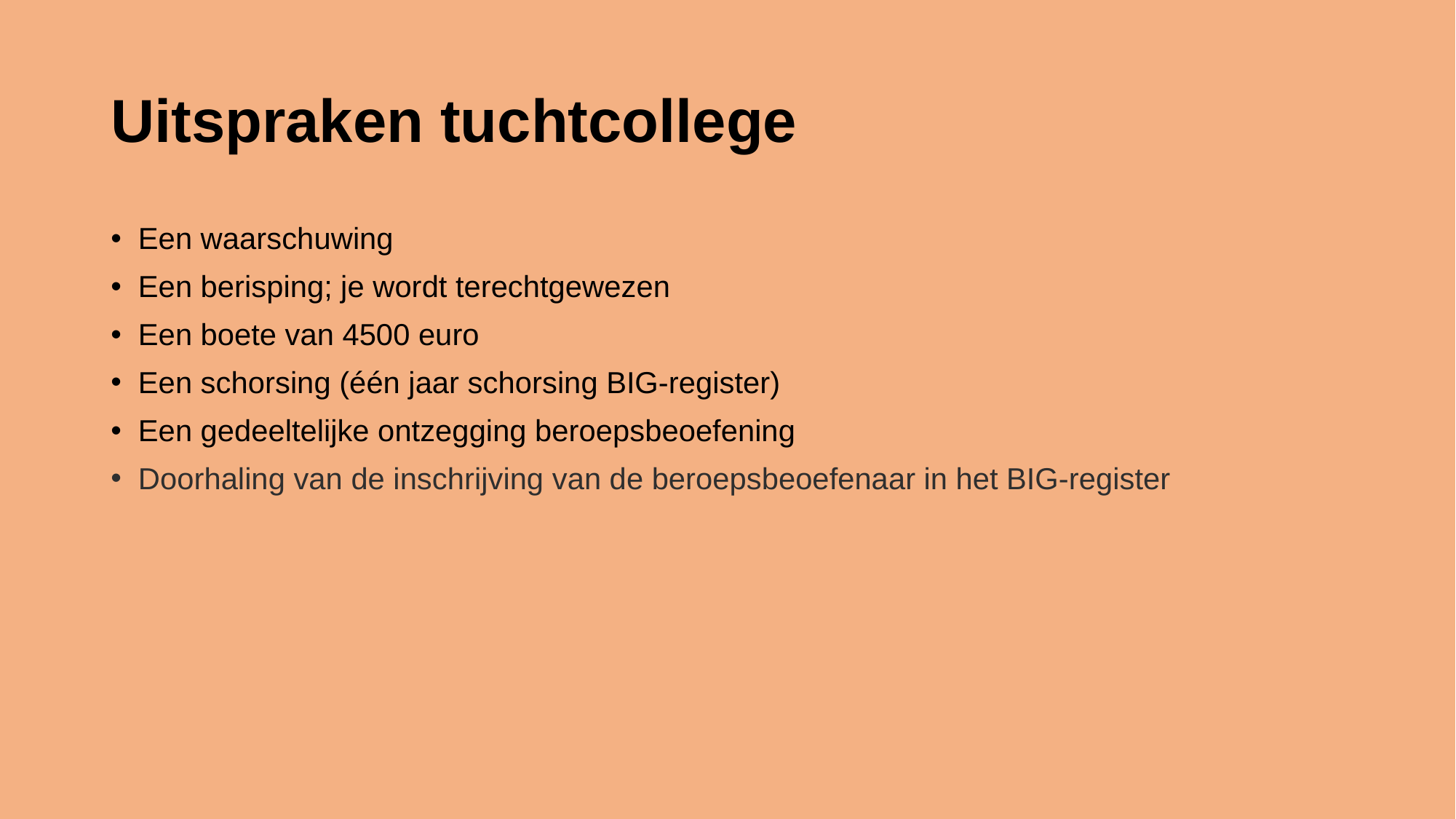

# Uitspraken tuchtcollege
Een waarschuwing
Een berisping; je wordt terechtgewezen
Een boete van 4500 euro
Een schorsing (één jaar schorsing BIG-register)
Een gedeeltelijke ontzegging beroepsbeoefening
Doorhaling van de inschrijving van de beroepsbeoefenaar in het BIG-register